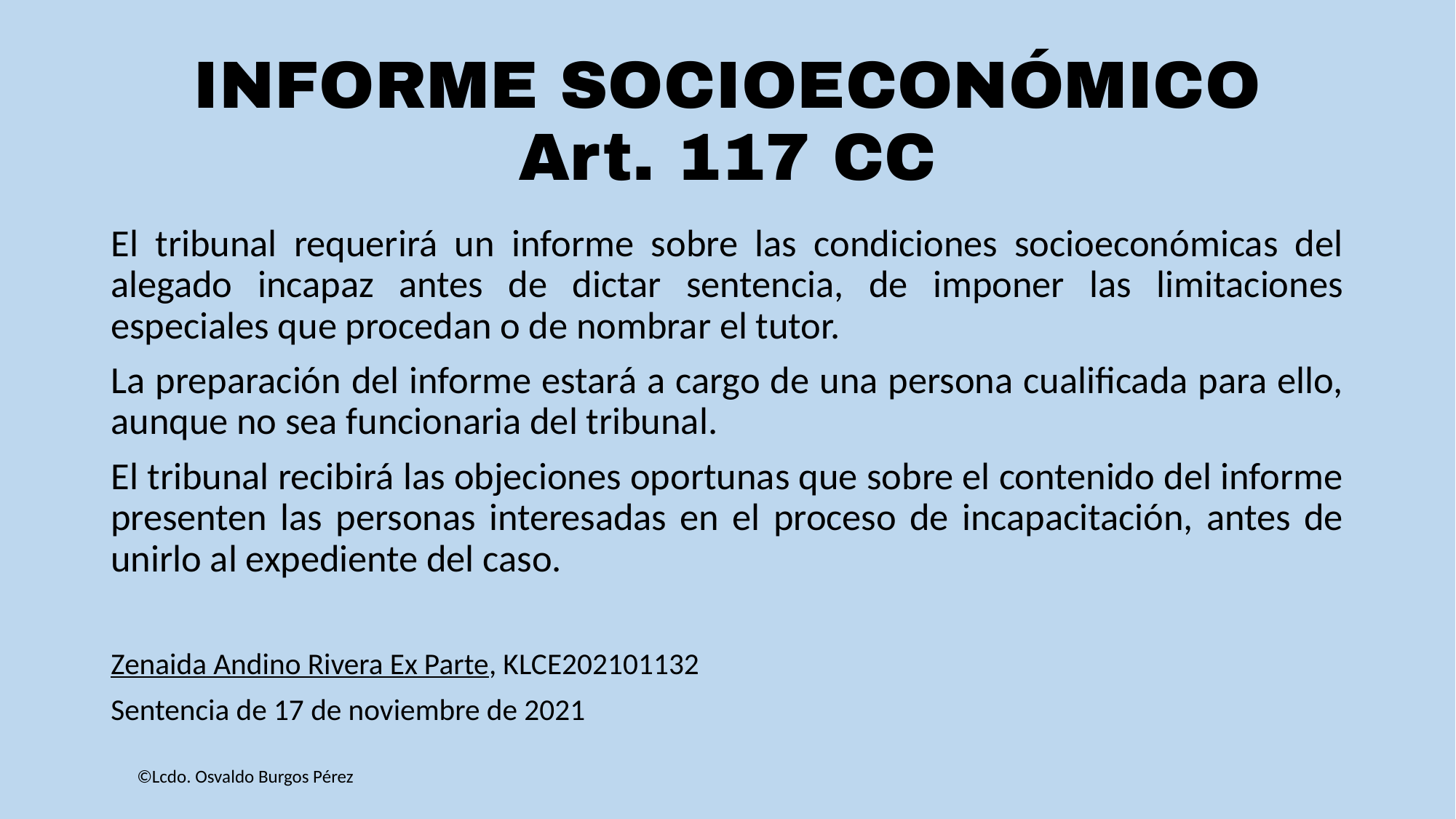

# INFORME SOCIOECONÓMICO Art. 117 CC
El tribunal requerirá un informe sobre las condiciones socioeconómicas del alegado incapaz antes de dictar sentencia, de imponer las limitaciones especiales que procedan o de nombrar el tutor.
La preparación del informe estará a cargo de una persona cualificada para ello, aunque no sea funcionaria del tribunal.
El tribunal recibirá las objeciones oportunas que sobre el contenido del informe presenten las personas interesadas en el proceso de incapacitación, antes de unirlo al expediente del caso.

Zenaida Andino Rivera Ex Parte, KLCE202101132
Sentencia de 17 de noviembre de 2021
©Lcdo. Osvaldo Burgos Pérez